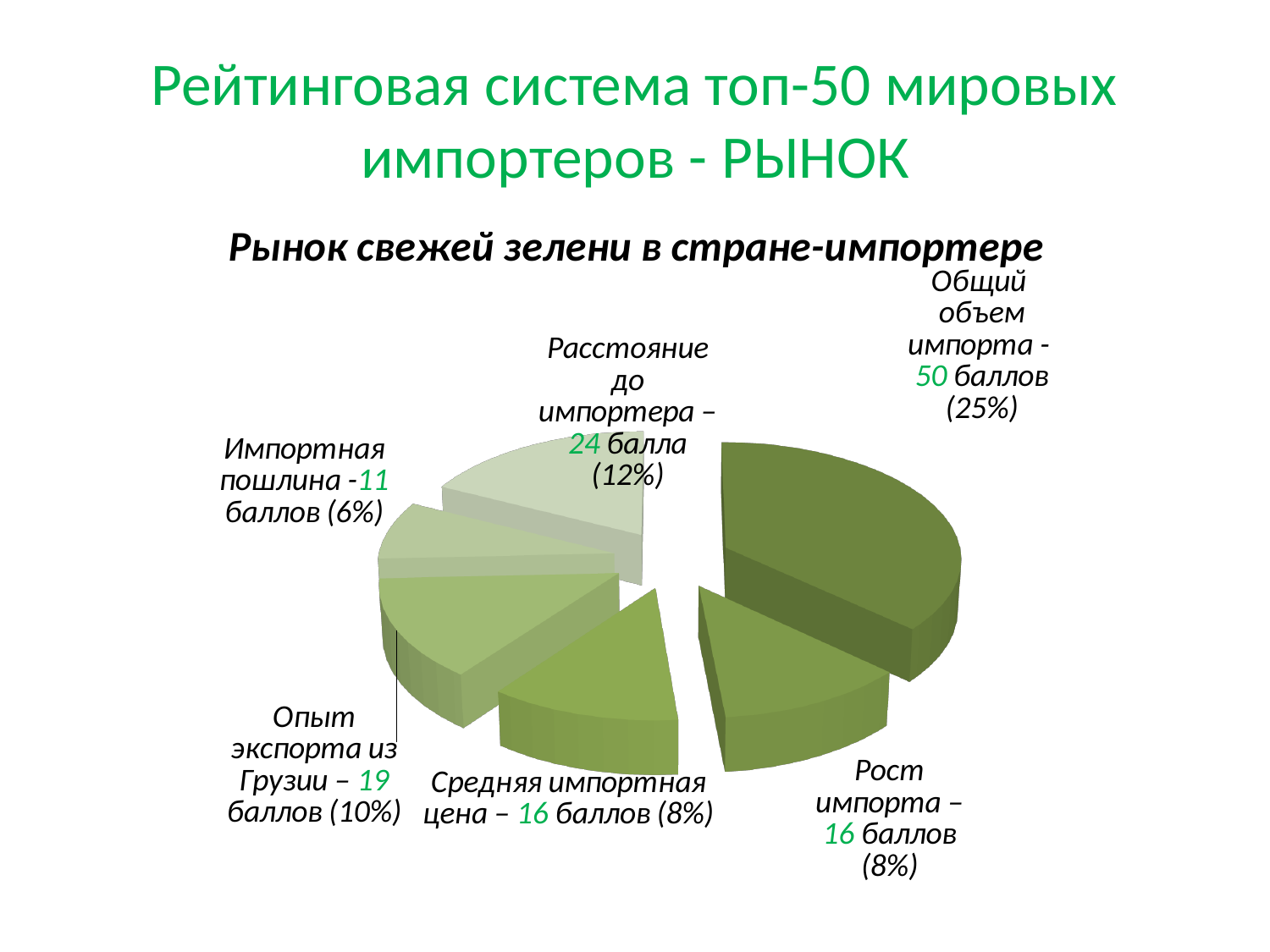

# Рейтинговая система топ-50 мировых импортеров - РЫНОК

[unsupported chart]